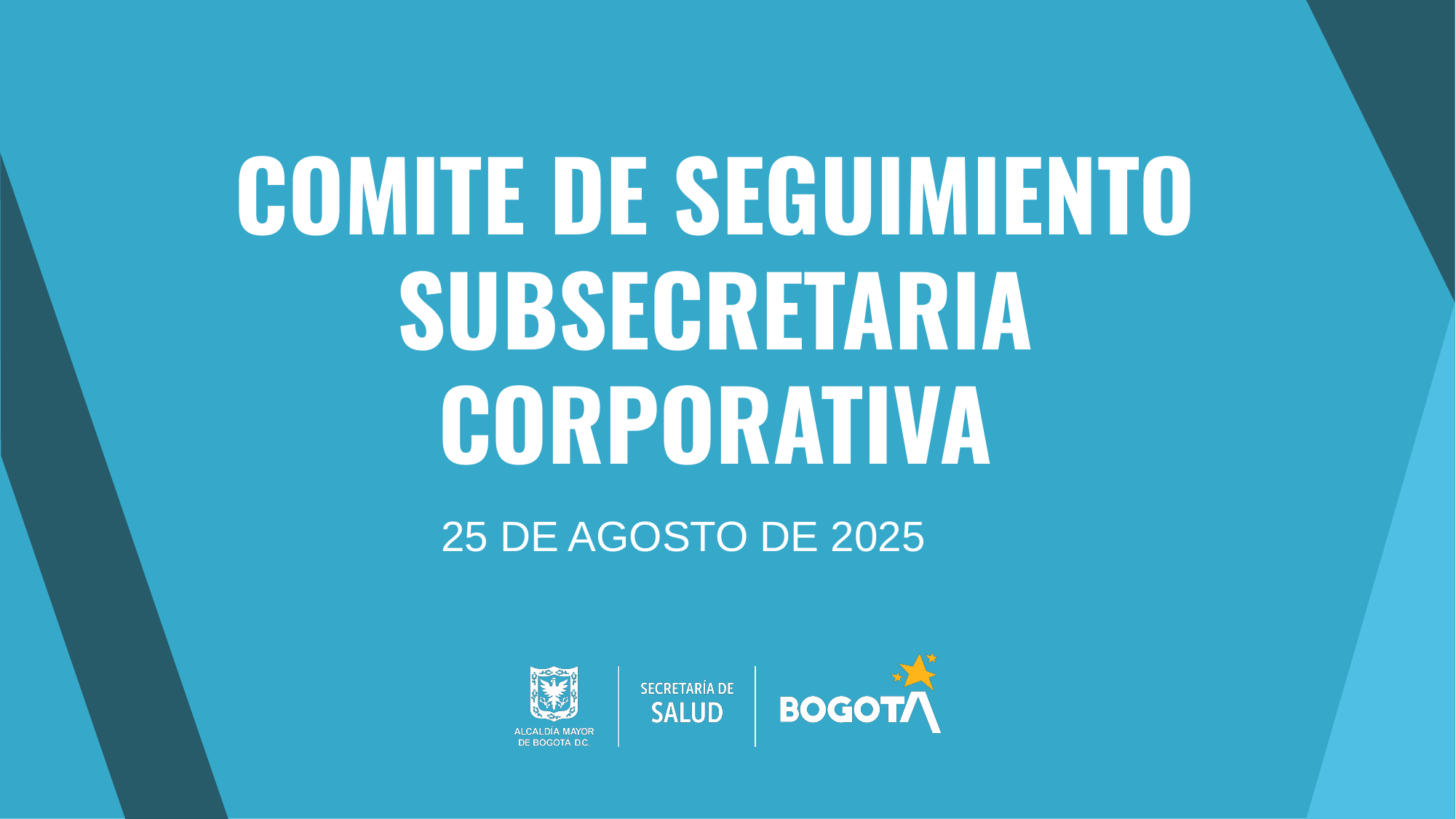

COMITE DE SEGUIMIENTO SUBSECRETARIA CORPORATIVA
25 DE AGOSTO DE 2025